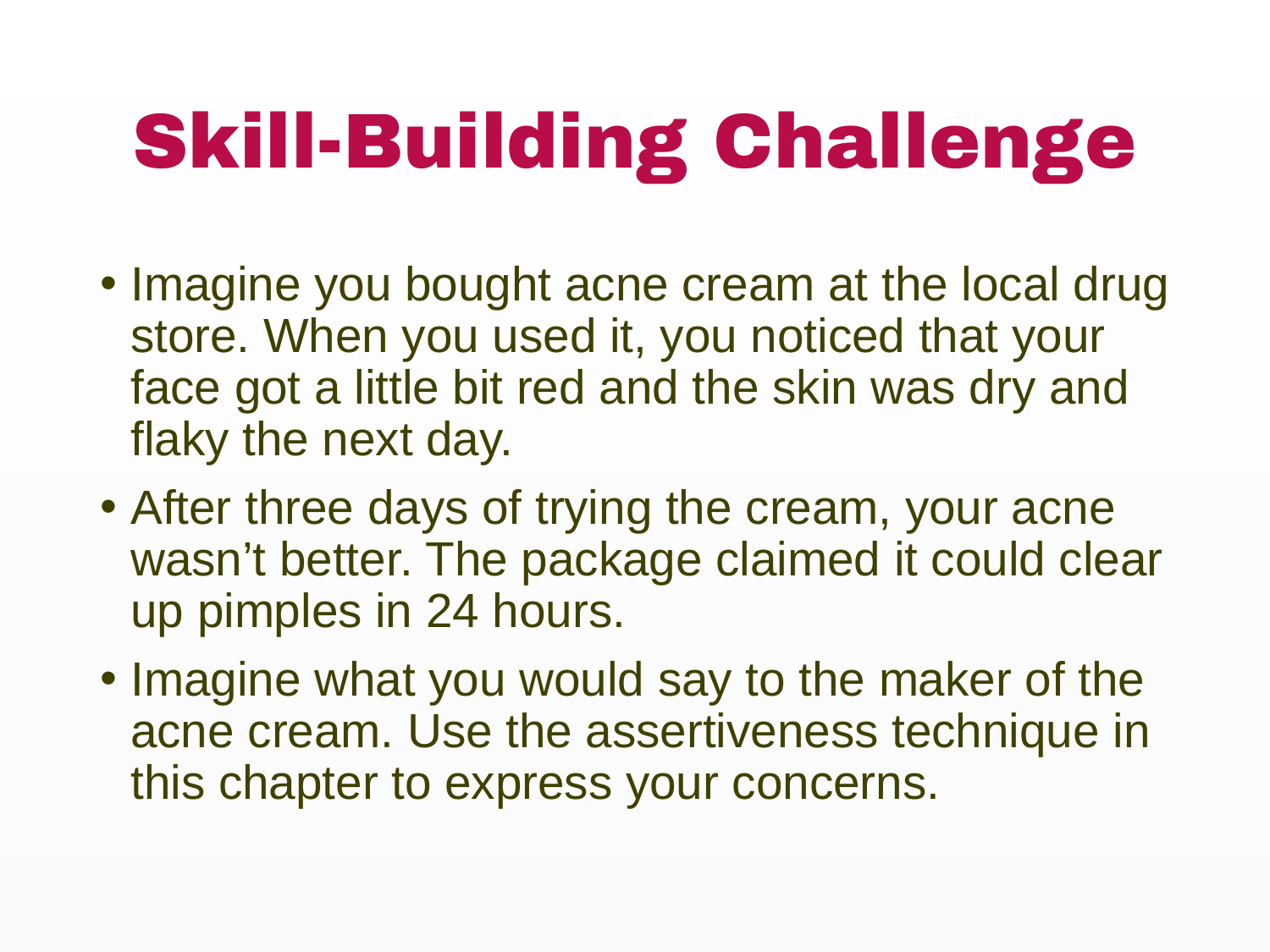

# Skill-Building Challenge
Imagine you bought acne cream at the local drug store. When you used it, you noticed that your face got a little bit red and the skin was dry and flaky the next day.
After three days of trying the cream, your acne wasn’t better. The package claimed it could clear up pimples in 24 hours.
Imagine what you would say to the maker of the acne cream. Use the assertiveness technique in this chapter to express your concerns.